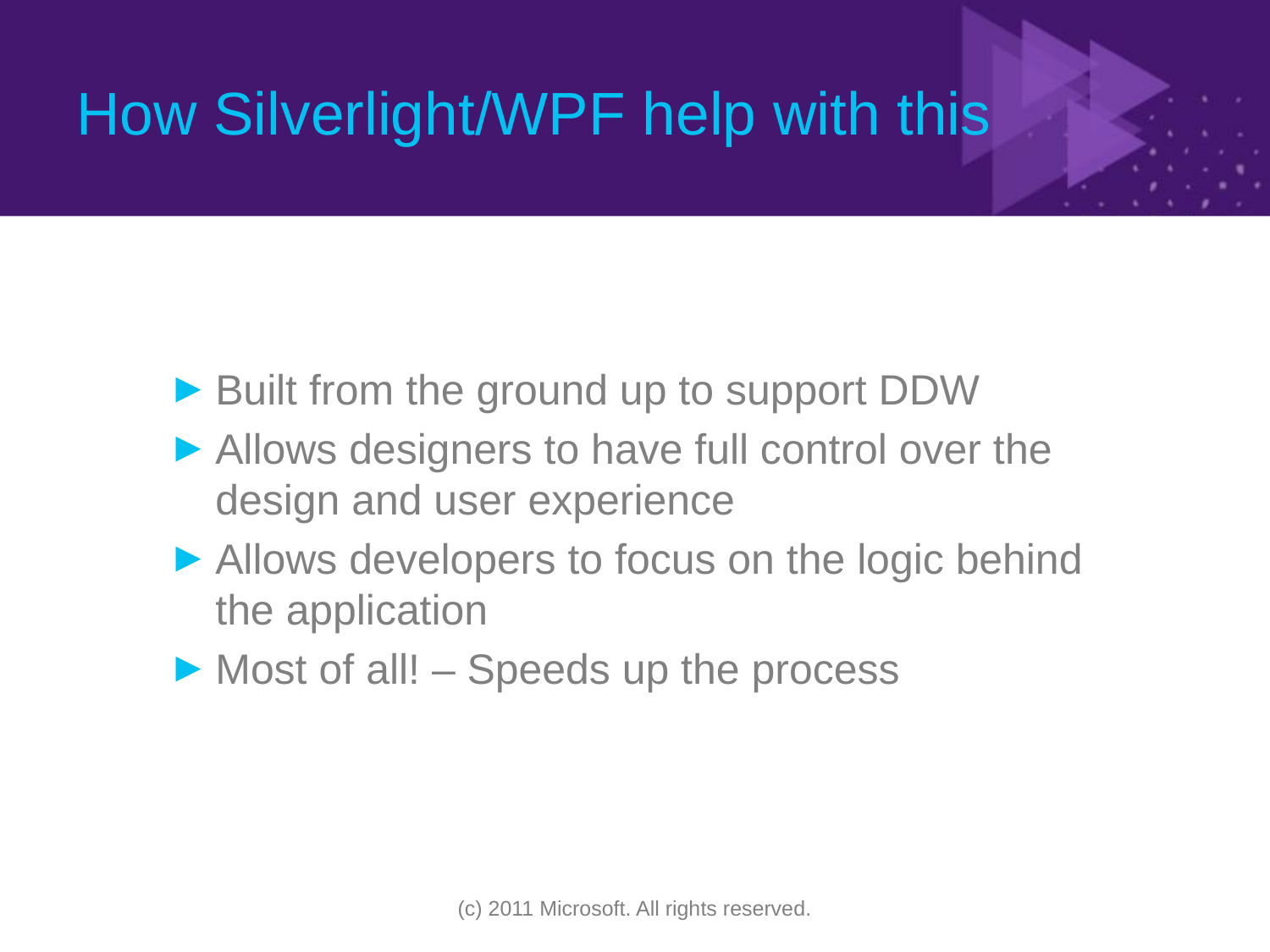

# How Silverlight/WPF help with this
Built from the ground up to support DDW
Allows designers to have full control over the design and user experience
Allows developers to focus on the logic behind the application
Most of all! – Speeds up the process
(c) 2011 Microsoft. All rights reserved.